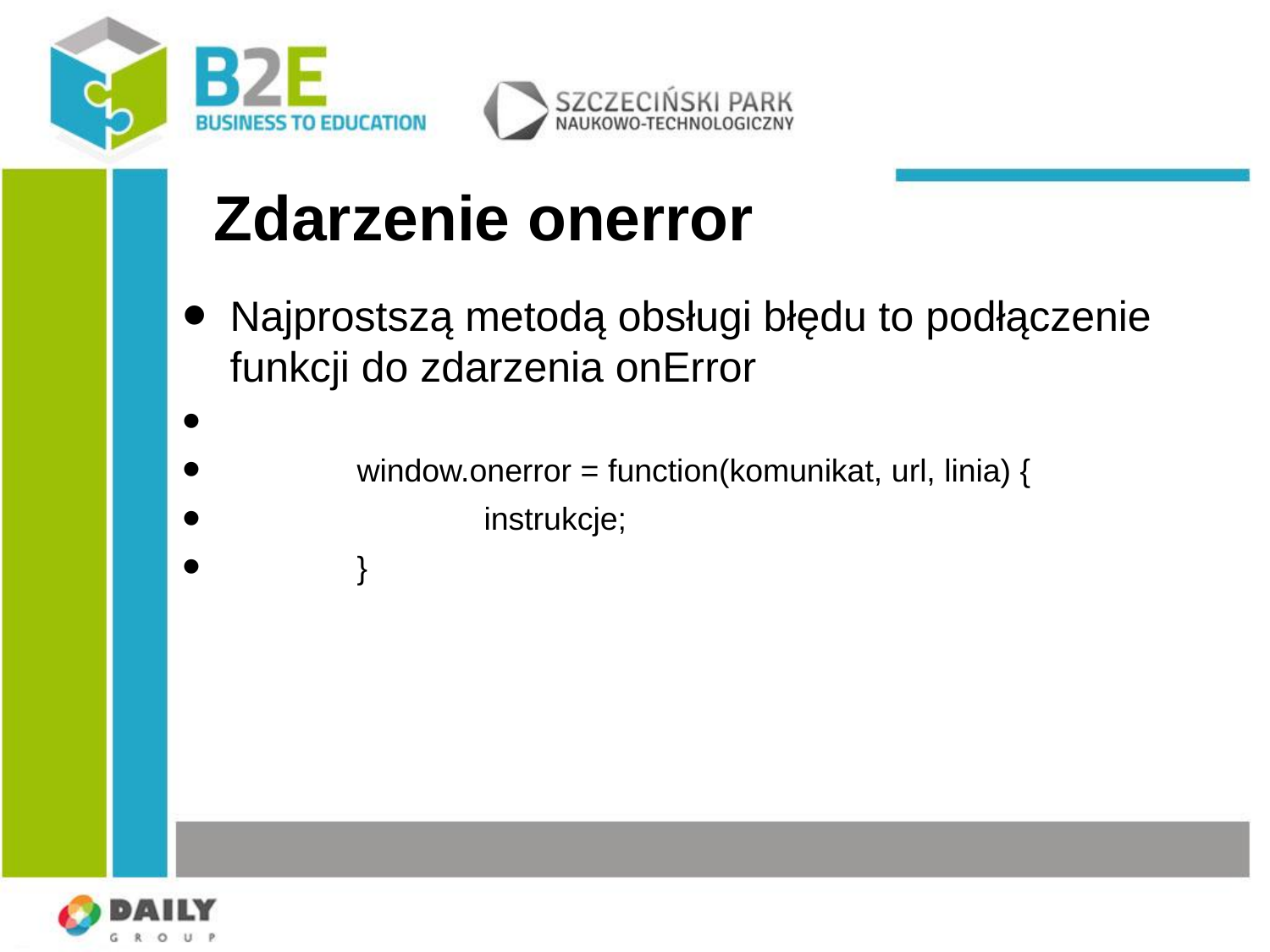

Zdarzenie onerror
Najprostszą metodą obsługi błędu to podłączenie funkcji do zdarzenia onError

	window.onerror = function(komunikat, url, linia) {
		instrukcje;
	}